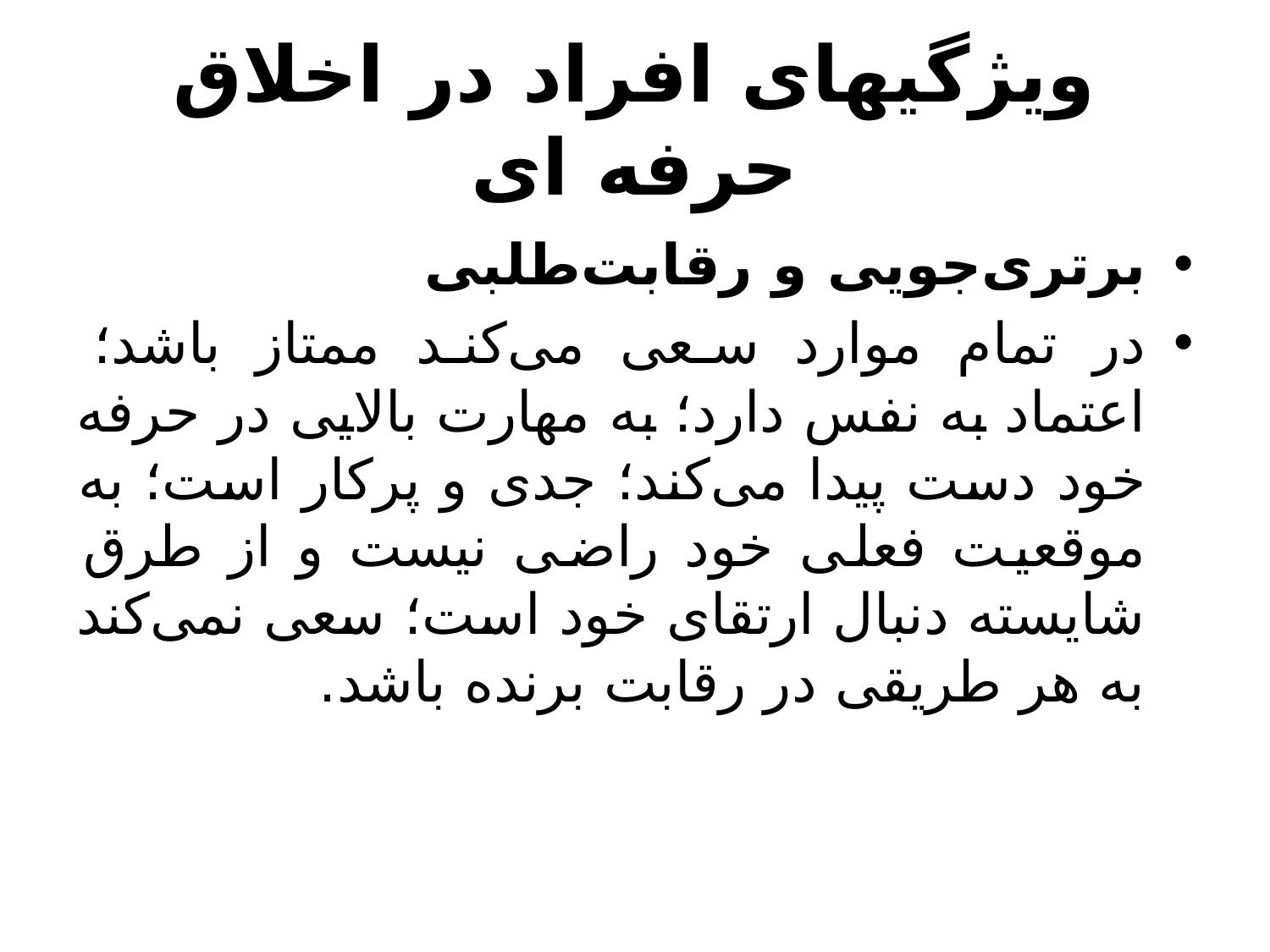

# ویژگیهای افراد در اخلاق حرفه ای
برتری‌جویی و رقابت‌طلبی
در تمام موارد سعی می‌کند ممتاز باشد؛ اعتماد به نفس دارد؛ به مهارت بالایی در حرفه خود دست پیدا می‌کند؛ جدی و پرکار است؛ به موقعیت فعلی خود راضی نیست و از طرق شایسته دنبال ارتقای خود است؛ سعی نمی‌کند به هر طریقی در رقابت برنده باشد.